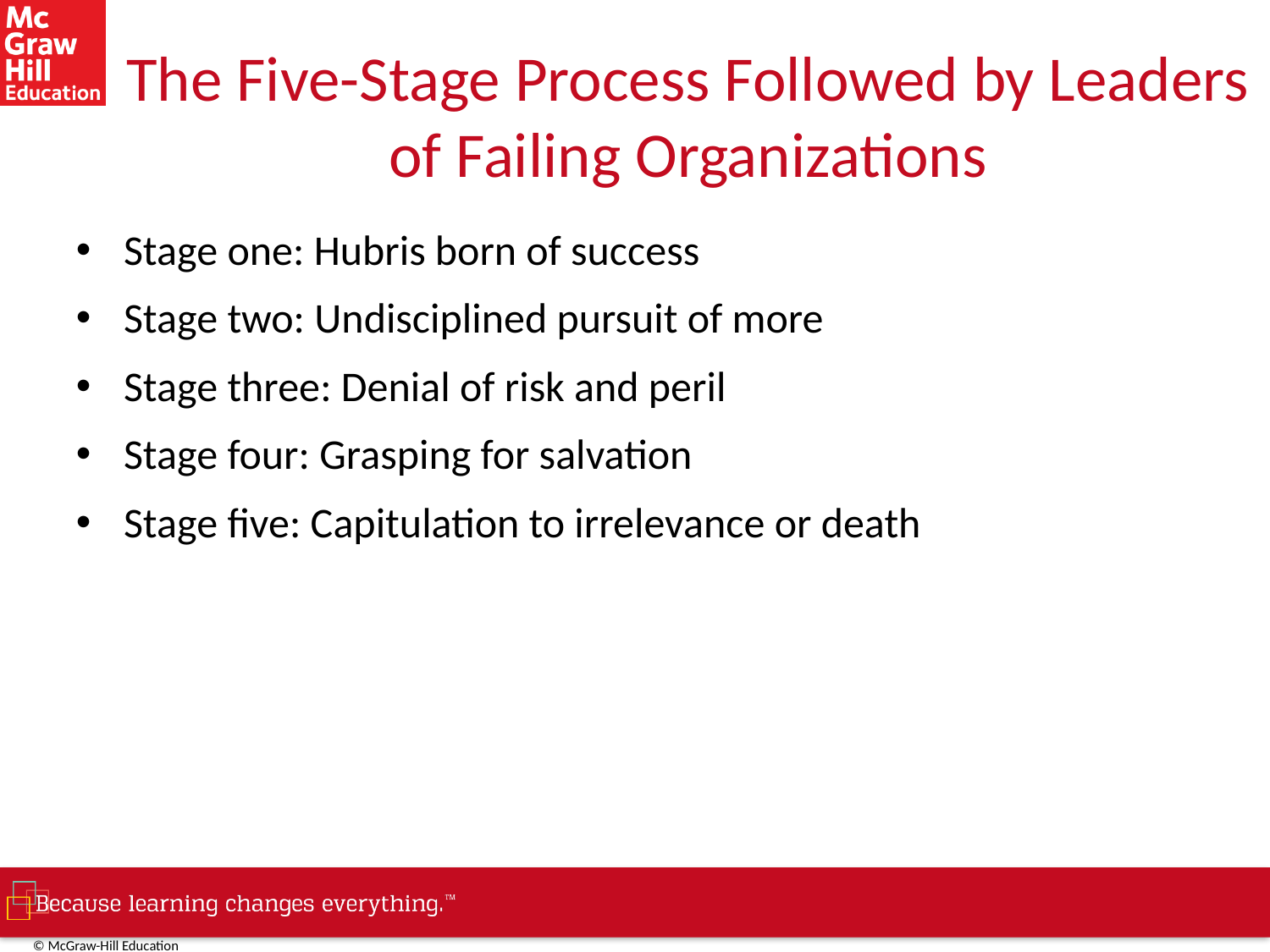

# The Five-Stage Process Followed by Leaders of Failing Organizations
Stage one: Hubris born of success
Stage two: Undisciplined pursuit of more
Stage three: Denial of risk and peril
Stage four: Grasping for salvation
Stage five: Capitulation to irrelevance or death